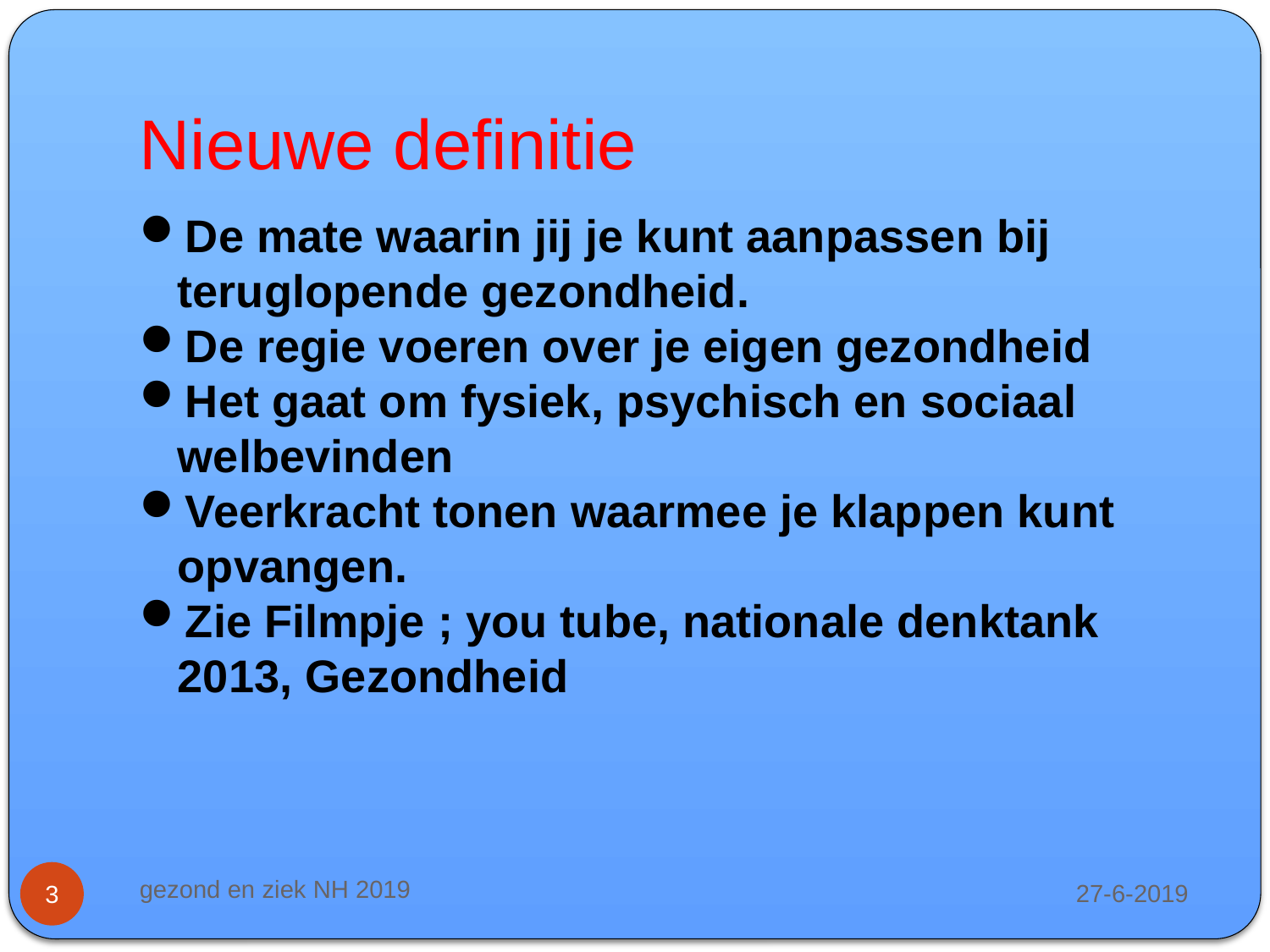

# Nieuwe definitie
De mate waarin jij je kunt aanpassen bij teruglopende gezondheid.
De regie voeren over je eigen gezondheid
Het gaat om fysiek, psychisch en sociaal welbevinden
Veerkracht tonen waarmee je klappen kunt opvangen.
Zie Filmpje ; you tube, nationale denktank 2013, Gezondheid

gezond en ziek NH 2019
27-6-2019
3